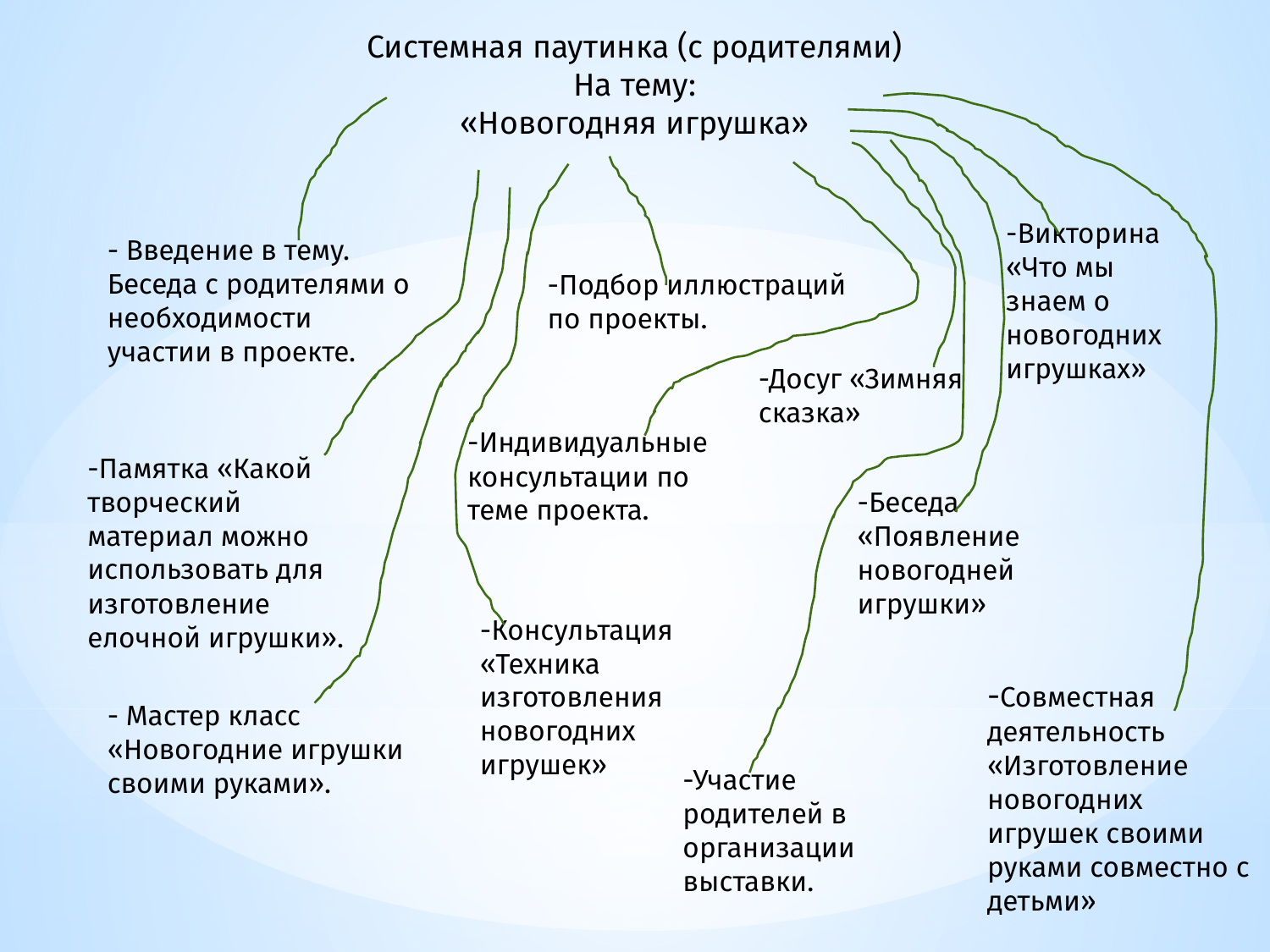

Системная паутинка (с родителями)
На тему:
«Новогодняя игрушка»

-Викторина «Что мы знаем о новогодних игрушках»
- Введение в тему. Беседа с родителями о необходимости участии в проекте.
-Подбор иллюстраций по проекты.
-Досуг «Зимняя сказка»
-Индивидуальные консультации по теме проекта.
-Памятка «Какой творческий материал можно использовать для изготовление елочной игрушки».
-Беседа «Появление новогодней игрушки»
-Консультация «Техника изготовления новогодних игрушек»
-Совместная деятельность «Изготовление новогодних игрушек своими руками совместно с детьми»
- Мастер класс «Новогодние игрушки своими руками».
-Участие родителей в организации выставки.